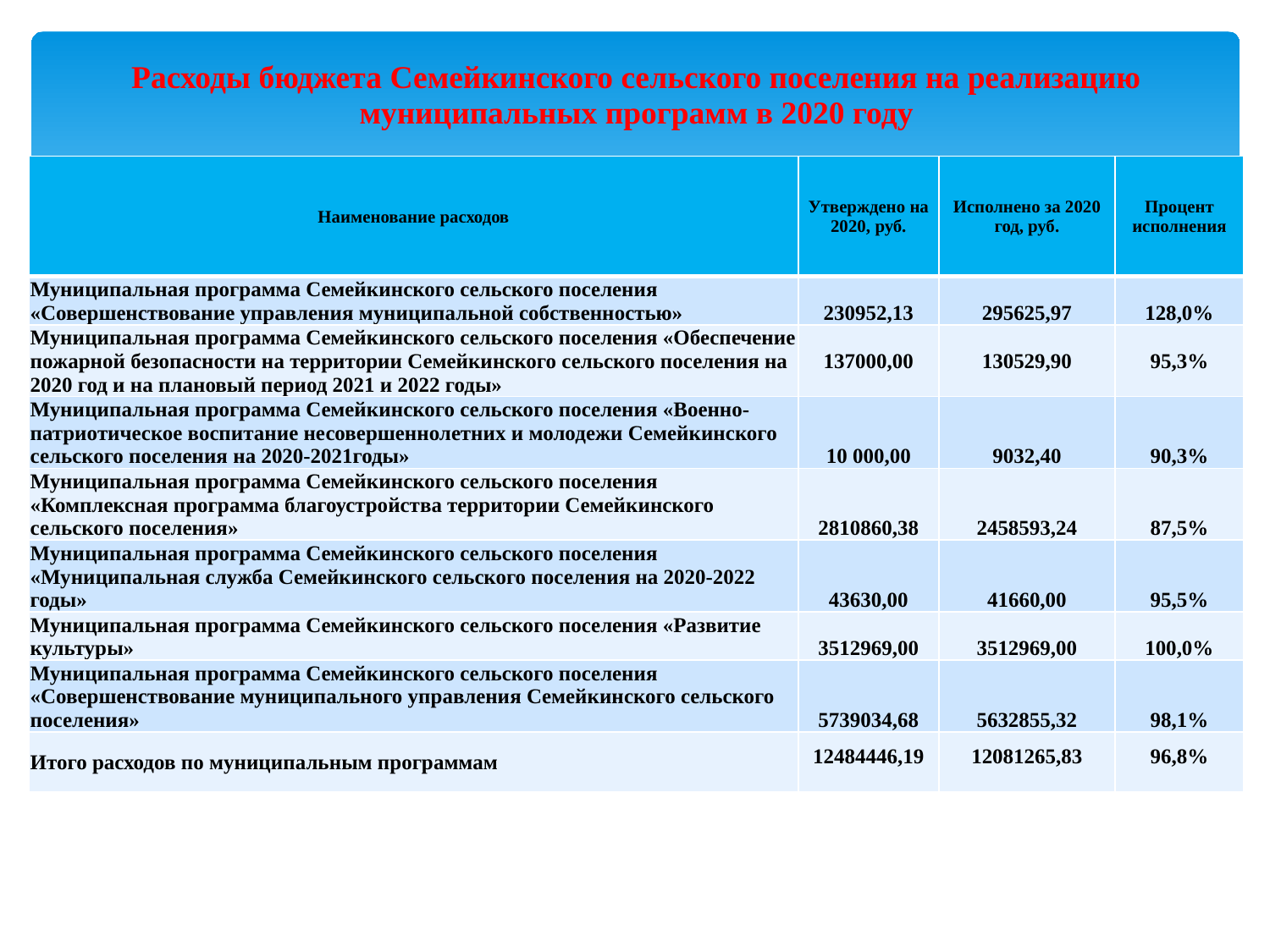

# Расходы бюджета Семейкинского сельского поселения на реализацию муниципальных программ в 2020 году
| Наименование расходов | Утверждено на 2020, руб. | Исполнено за 2020 год, руб. | Процент исполнения |
| --- | --- | --- | --- |
| Муниципальная программа Семейкинского сельского поселения «Совершенствование управления муниципальной собственностью» | 230952,13 | 295625,97 | 128,0% |
| Муниципальная программа Семейкинского сельского поселения «Обеспечение пожарной безопасности на территории Семейкинского сельского поселения на 2020 год и на плановый период 2021 и 2022 годы» | 137000,00 | 130529,90 | 95,3% |
| Муниципальная программа Семейкинского сельского поселения «Военно-патриотическое воспитание несовершеннолетних и молодежи Семейкинского сельского поселения на 2020-2021годы» | 10 000,00 | 9032,40 | 90,3% |
| Муниципальная программа Семейкинского сельского поселения «Комплексная программа благоустройства территории Семейкинского сельского поселения» | 2810860,38 | 2458593,24 | 87,5% |
| Муниципальная программа Семейкинского сельского поселения «Муниципальная служба Семейкинского сельского поселения на 2020-2022 годы» | 43630,00 | 41660,00 | 95,5% |
| Муниципальная программа Семейкинского сельского поселения «Развитие культуры» | 3512969,00 | 3512969,00 | 100,0% |
| Муниципальная программа Семейкинского сельского поселения «Совершенствование муниципального управления Семейкинского сельского поселения» | 5739034,68 | 5632855,32 | 98,1% |
| Итого расходов по муниципальным программам | 12484446,19 | 12081265,83 | 96,8% |